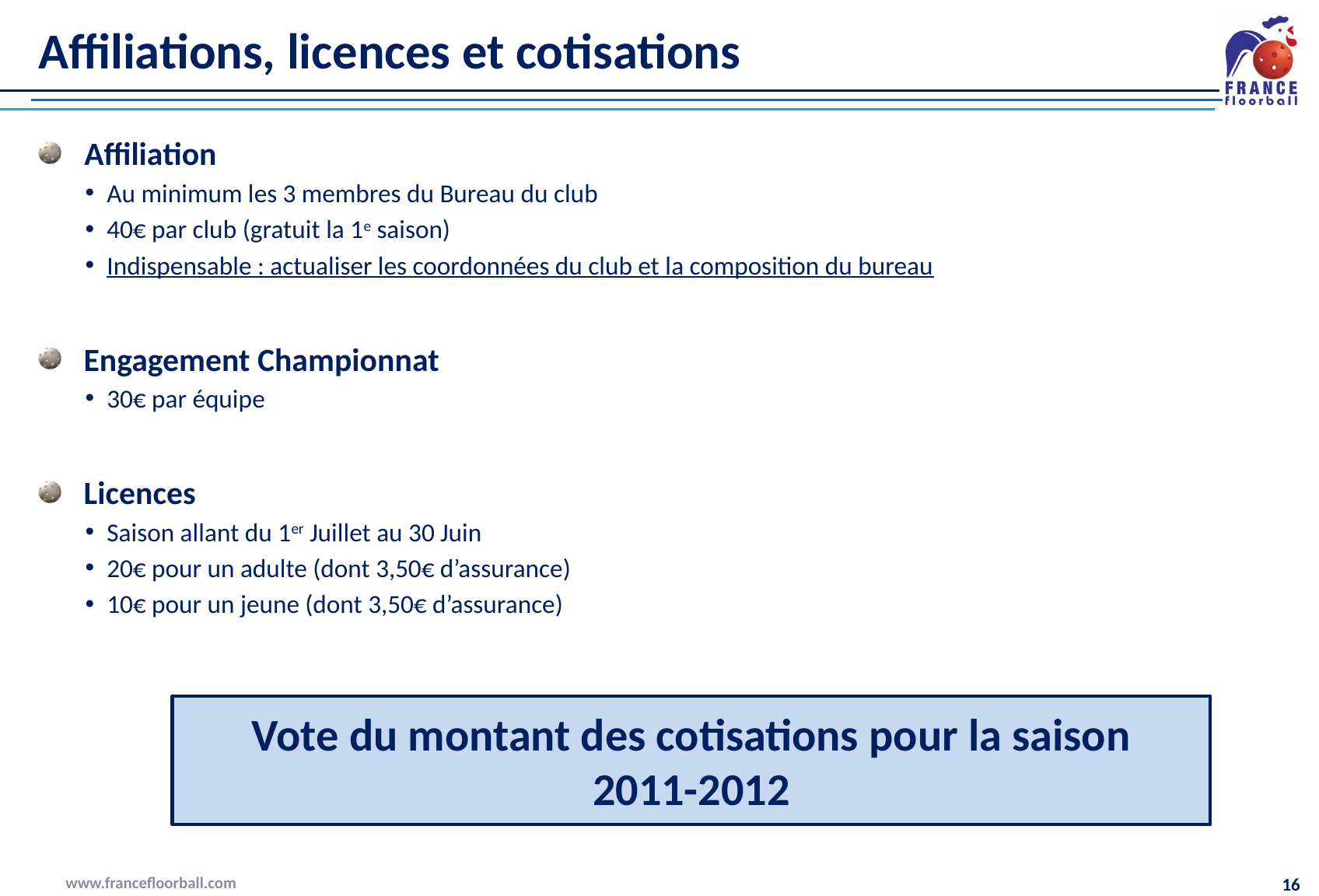

# Affiliations, licences et cotisations
Affiliation
Au minimum les 3 membres du Bureau du club
40€ par club (gratuit la 1e saison)
Indispensable : actualiser les coordonnées du club et la composition du bureau

Engagement Championnat
30€ par équipe

Licences
Saison allant du 1er Juillet au 30 Juin
20€ pour un adulte (dont 3,50€ d’assurance)
10€ pour un jeune (dont 3,50€ d’assurance)
Vote du montant des cotisations pour la saison
2011-2012
www.francefloorball.com
16